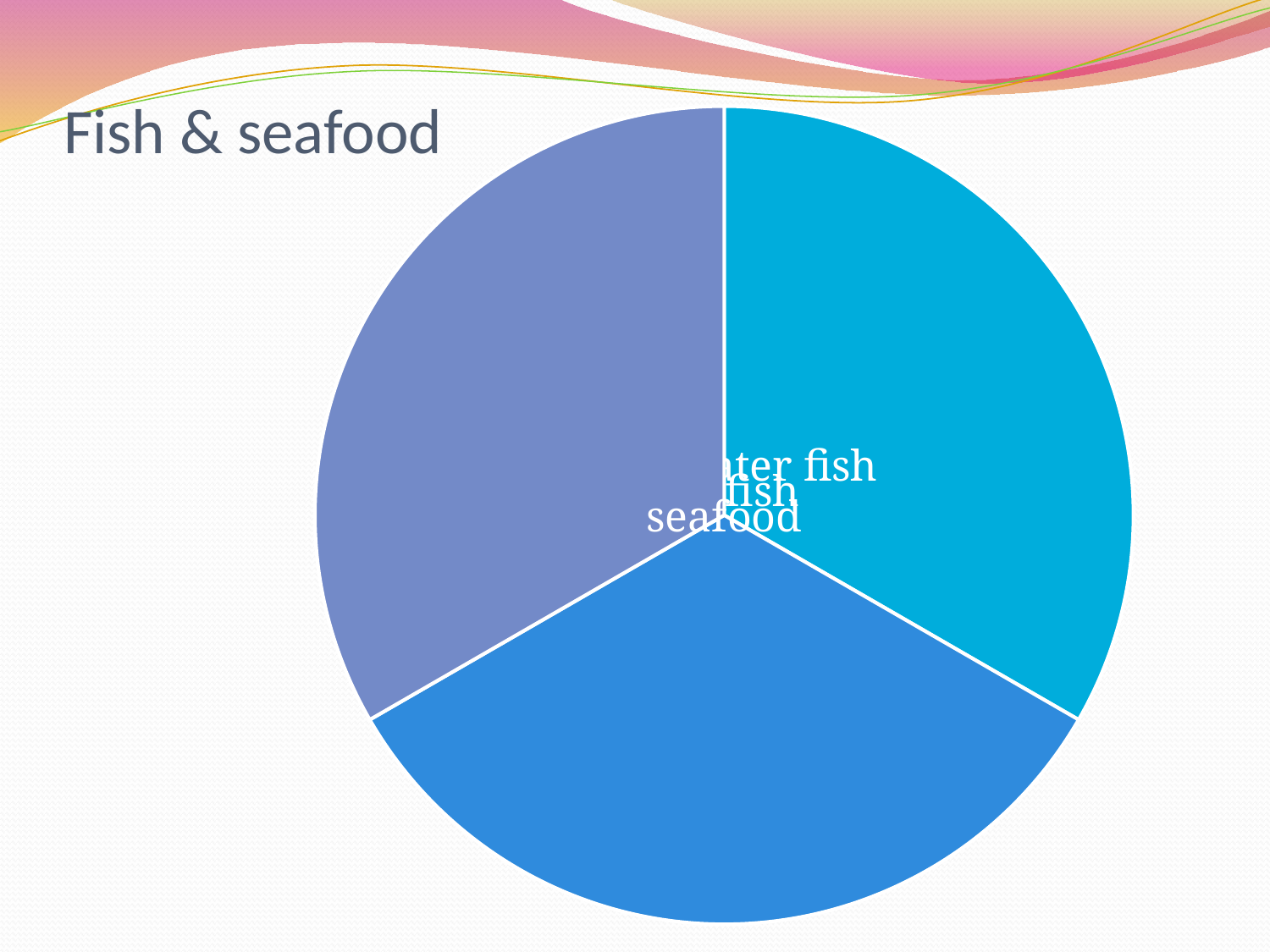

sea fish

freshwater fish

seafood
# Fish & seafood